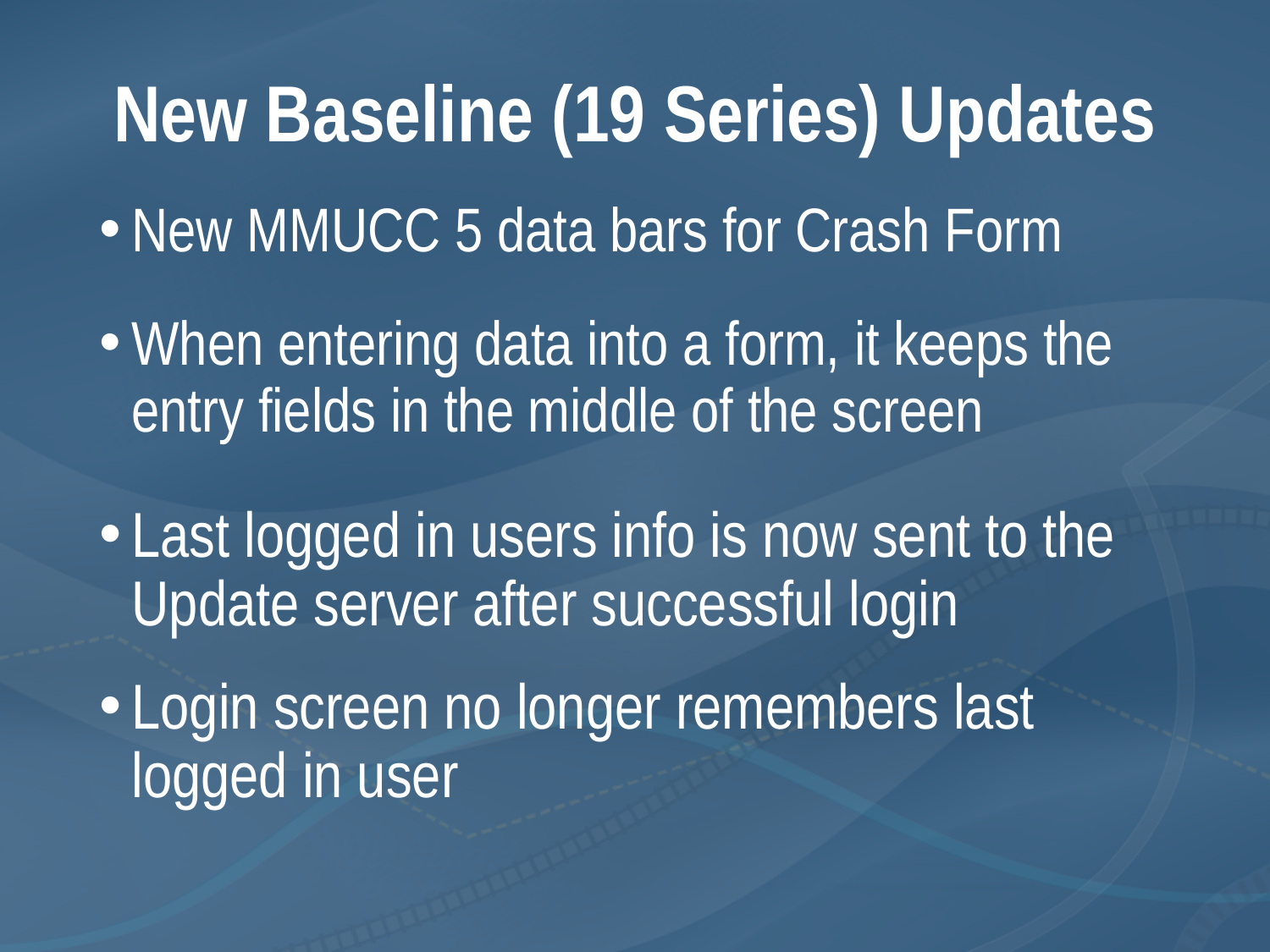

# New Baseline (19 Series) Updates
New MMUCC 5 data bars for Crash Form

When entering data into a form, it keeps the entry fields in the middle of the screen

Last logged in users info is now sent to the Update server after successful login

Login screen no longer remembers last logged in user